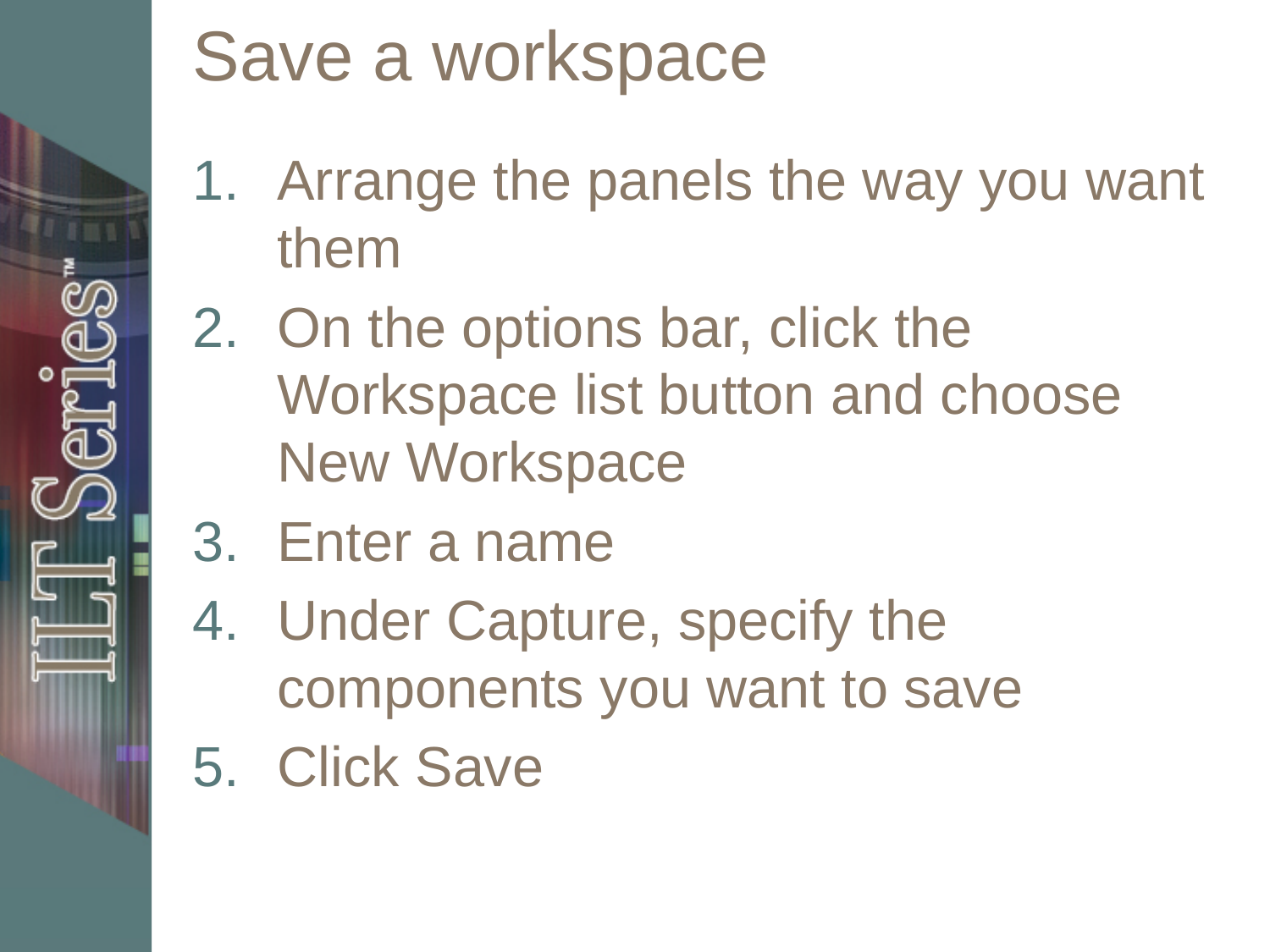

# Save a workspace
Arrange the panels the way you want them
On the options bar, click the Workspace list button and choose New Workspace
Enter a name
Under Capture, specify the components you want to save
Click Save